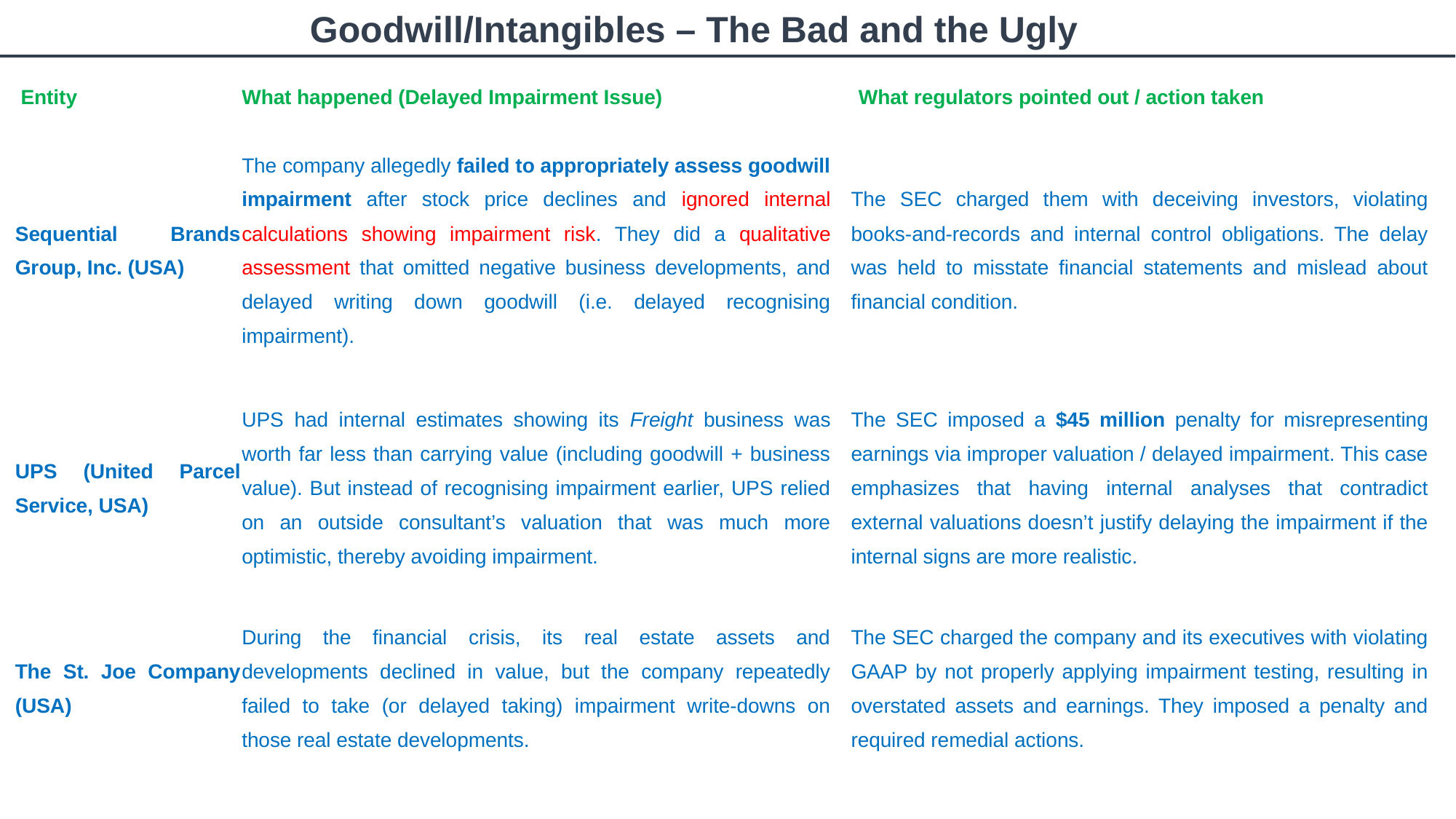

Goodwill/Intangibles – The Bad and the Ugly
| Entity | What happened (Delayed Impairment Issue) | What regulators pointed out / action taken |
| --- | --- | --- |
| Sequential Brands Group, Inc. (USA) | The company allegedly failed to appropriately assess goodwill impairment after stock price declines and ignored internal calculations showing impairment risk. They did a qualitative assessment that omitted negative business developments, and delayed writing down goodwill (i.e. delayed recognising impairment). | The SEC charged them with deceiving investors, violating books-and-records and internal control obligations. The delay was held to misstate financial statements and mislead about financial condition. |
| UPS (United Parcel Service, USA) | UPS had internal estimates showing its Freight business was worth far less than carrying value (including goodwill + business value). But instead of recognising impairment earlier, UPS relied on an outside consultant’s valuation that was much more optimistic, thereby avoiding impairment. | The SEC imposed a $45 million penalty for misrepresenting earnings via improper valuation / delayed impairment. This case emphasizes that having internal analyses that contradict external valuations doesn’t justify delaying the impairment if the internal signs are more realistic. |
| The St. Joe Company (USA) | During the financial crisis, its real estate assets and developments declined in value, but the company repeatedly failed to take (or delayed taking) impairment write-downs on those real estate developments. | The SEC charged the company and its executives with violating GAAP by not properly applying impairment testing, resulting in overstated assets and earnings. They imposed a penalty and required remedial actions. |